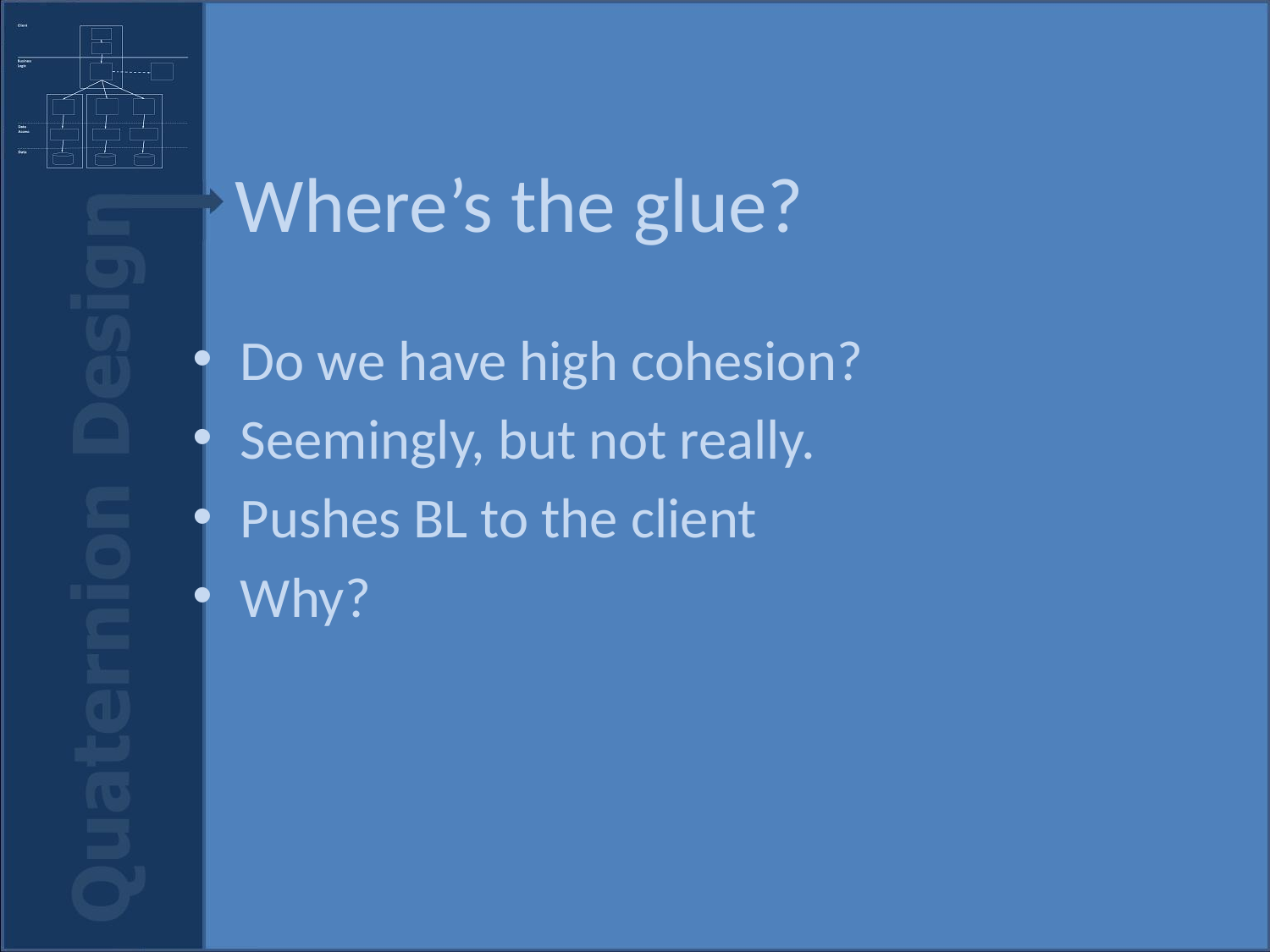

# Where’s the glue?
Do we have high cohesion?
Seemingly, but not really.
Pushes BL to the client
Why?